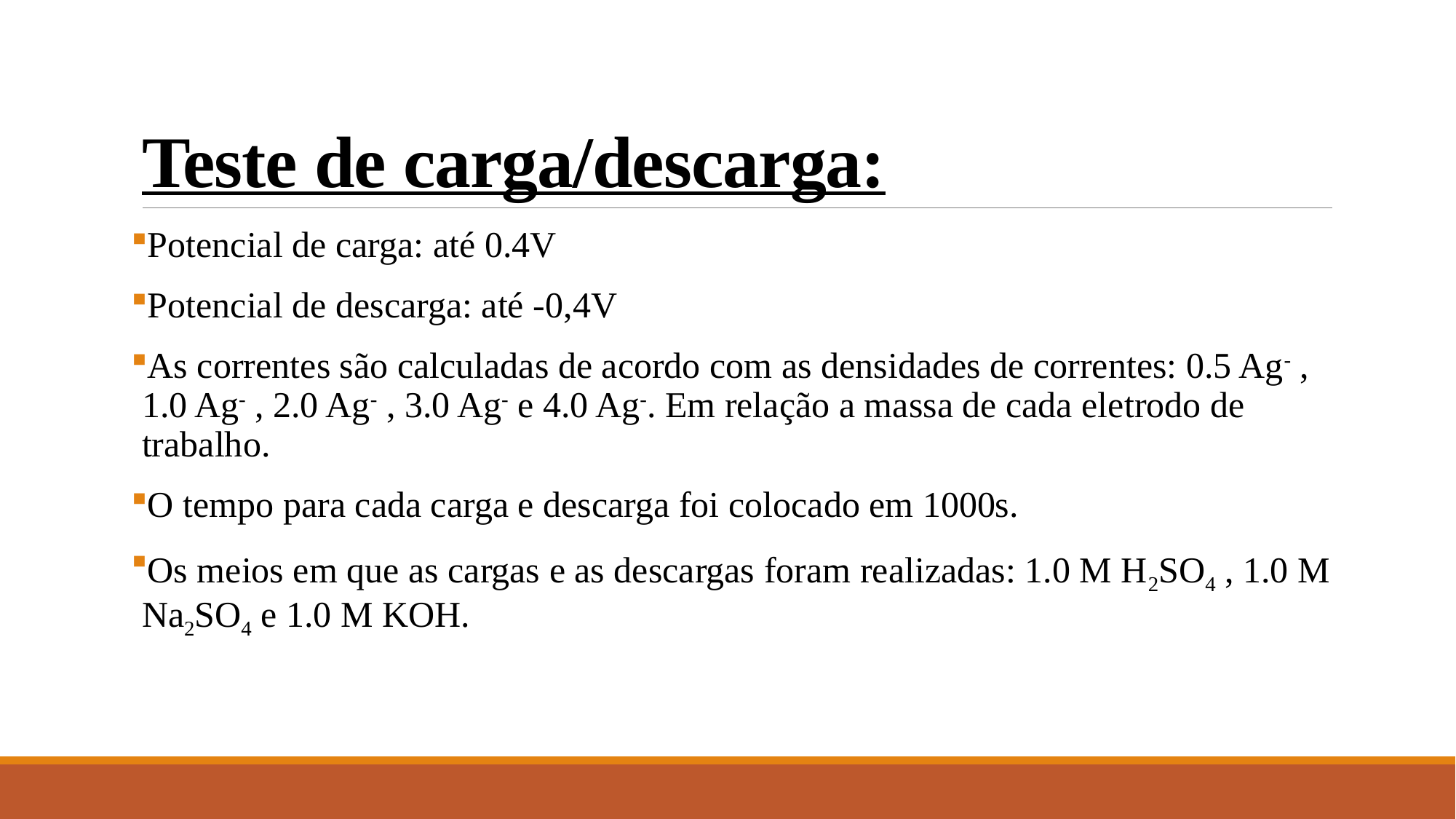

# Teste de carga/descarga:
Potencial de carga: até 0.4V
Potencial de descarga: até -0,4V
As correntes são calculadas de acordo com as densidades de correntes: 0.5 Ag- , 1.0 Ag- , 2.0 Ag- , 3.0 Ag- e 4.0 Ag-. Em relação a massa de cada eletrodo de trabalho.
O tempo para cada carga e descarga foi colocado em 1000s.
Os meios em que as cargas e as descargas foram realizadas: 1.0 M H2SO4 , 1.0 M Na2SO4 e 1.0 M KOH.